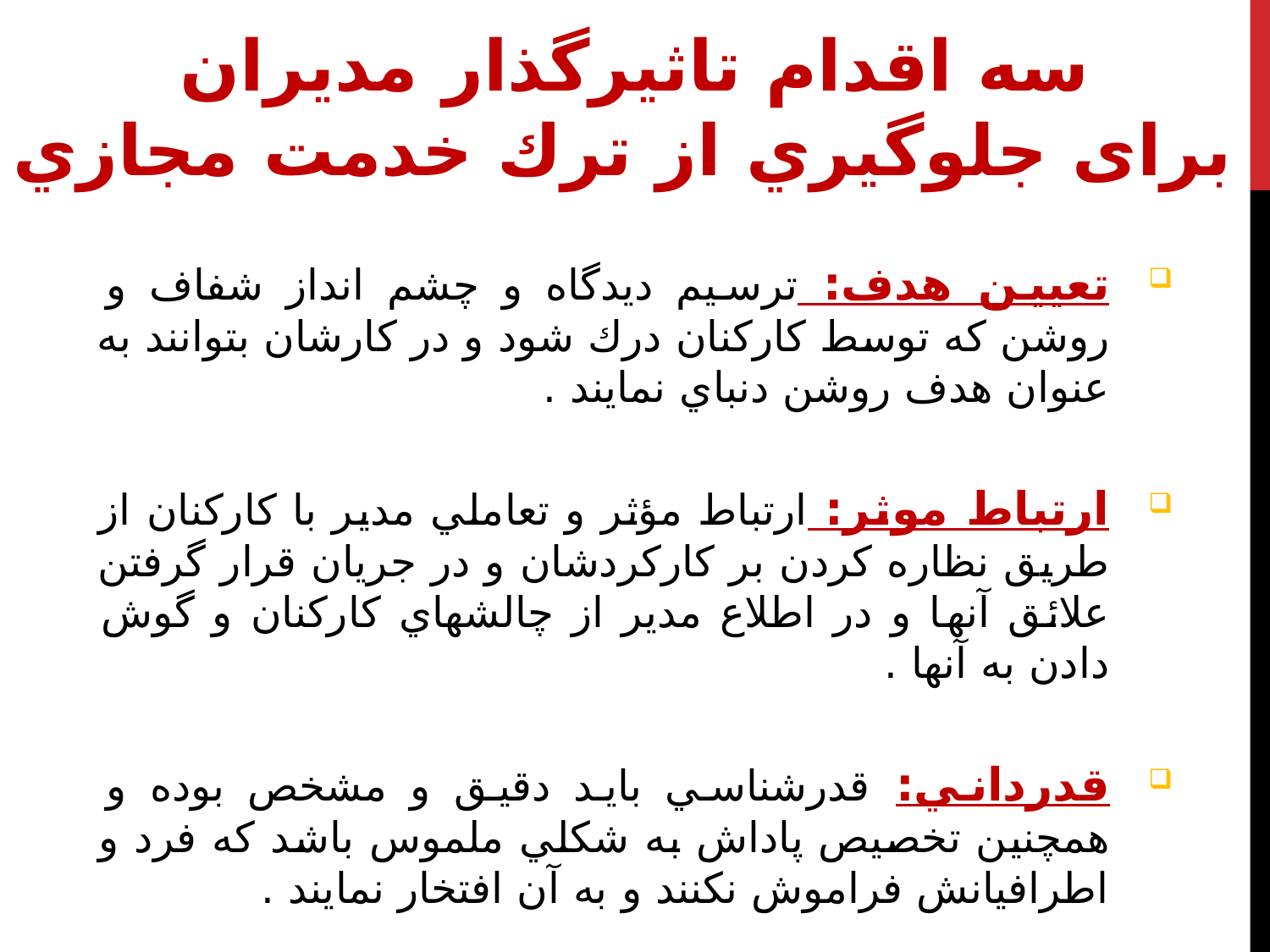

سه اقدام تاثيرگذار مدیران
 برای جلوگيري از ترك خدمت مجازي
تعيين هدف: ترسيم ديدگاه و چشم انداز شفاف و روشن كه توسط كاركنان درك شود و در كارشان بتوانند به عنوان هدف روشن دنباي نمايند .

ارتباط موثر: ارتباط مؤثر و تعاملي مدير با كاركنان از طريق نظاره كردن بر كاركردشان و در جريان قرار گرفتن علائق آنها و در اطلاع مدير از چالشهاي كاركنان و گوش دادن به آنها .

قدرداني: قدرشناسي بايد دقيق و مشخص بوده و همچنين تخصيص پاداش به شكلي ملموس باشد كه فرد و اطرافيانش فراموش نكنند و به آن افتخار نمايند .